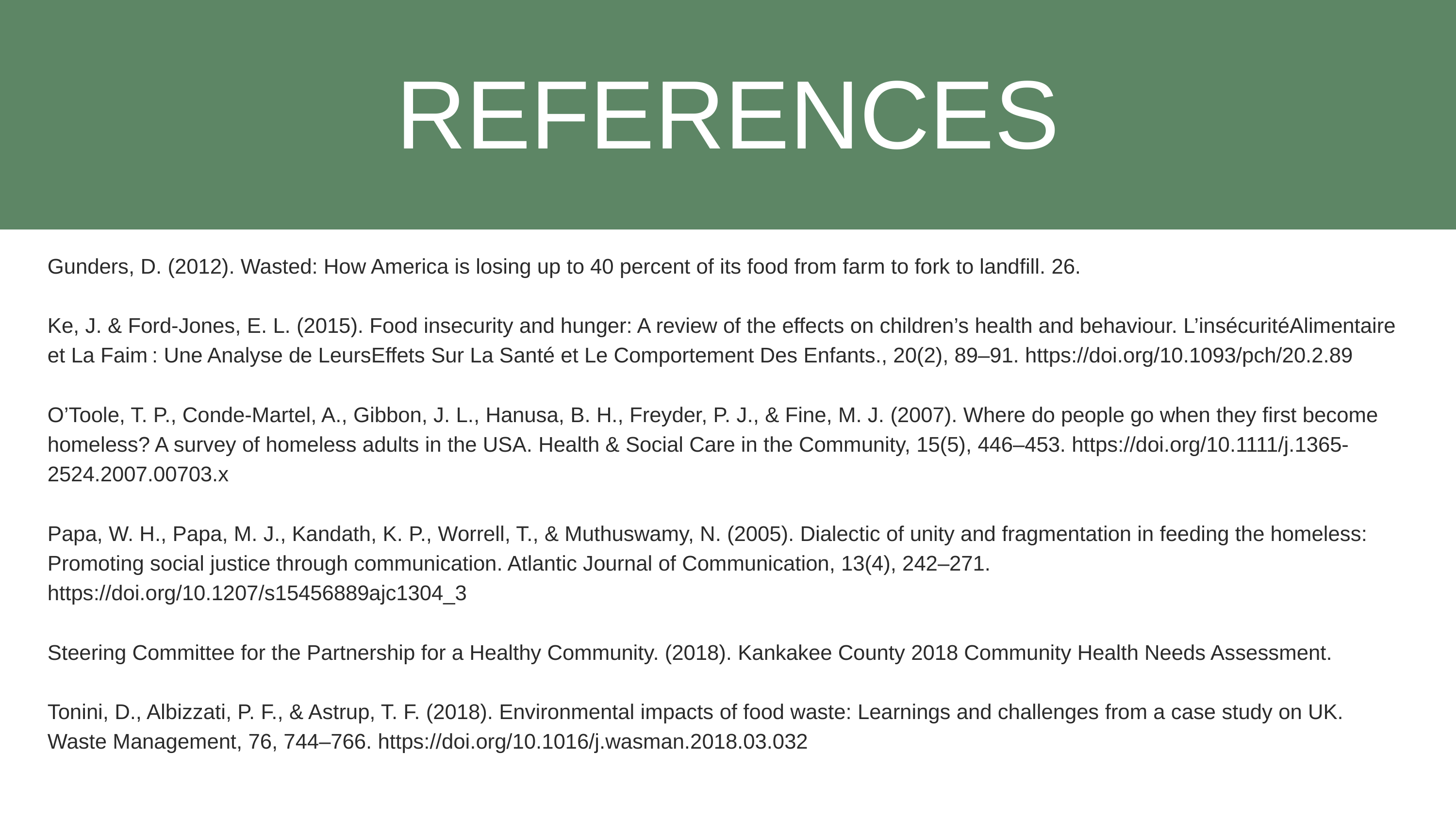

REFERENCES
Gunders, D. (2012). Wasted: How America is losing up to 40 percent of its food from farm to fork to landfill. 26.

Ke, J. & Ford-Jones, E. L. (2015). Food insecurity and hunger: A review of the effects on children’s health and behaviour. L’insécuritéAlimentaire et La Faim : Une Analyse de LeursEffets Sur La Santé et Le Comportement Des Enfants., 20(2), 89–91. https://doi.org/10.1093/pch/20.2.89

O’Toole, T. P., Conde‐Martel, A., Gibbon, J. L., Hanusa, B. H., Freyder, P. J., & Fine, M. J. (2007). Where do people go when they first become homeless? A survey of homeless adults in the USA. Health & Social Care in the Community, 15(5), 446–453. https://doi.org/10.1111/j.1365-2524.2007.00703.x

Papa, W. H., Papa, M. J., Kandath, K. P., Worrell, T., & Muthuswamy, N. (2005). Dialectic of unity and fragmentation in feeding the homeless: Promoting social justice through communication. Atlantic Journal of Communication, 13(4), 242–271. https://doi.org/10.1207/s15456889ajc1304_3

Steering Committee for the Partnership for a Healthy Community. (2018). Kankakee County 2018 Community Health Needs Assessment.

Tonini, D., Albizzati, P. F., & Astrup, T. F. (2018). Environmental impacts of food waste: Learnings and challenges from a case study on UK. Waste Management, 76, 744–766. https://doi.org/10.1016/j.wasman.2018.03.032